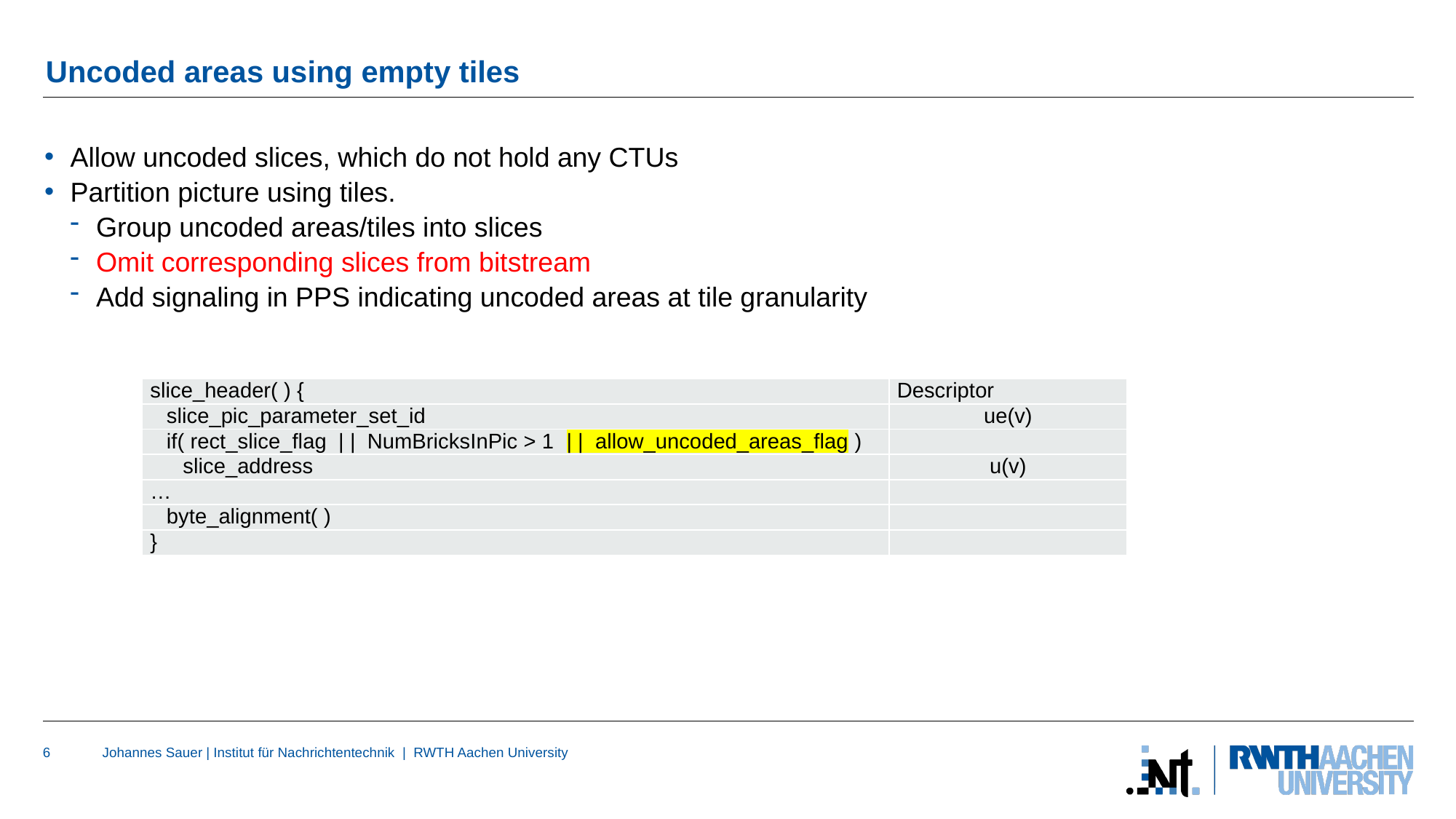

# Uncoded areas using empty tiles
Allow uncoded slices, which do not hold any CTUs
Partition picture using tiles.
Group uncoded areas/tiles into slices
Omit corresponding slices from bitstream
Add signaling in PPS indicating uncoded areas at tile granularity
| slice\_header( ) { | Descriptor |
| --- | --- |
| slice\_pic\_parameter\_set\_id | ue(v) |
| if( rect\_slice\_flag | | NumBricksInPic > 1 | | allow\_uncoded\_areas\_flag ) |  |
| slice\_address | u(v) |
| … |  |
| byte\_alignment( ) |  |
| } |  |